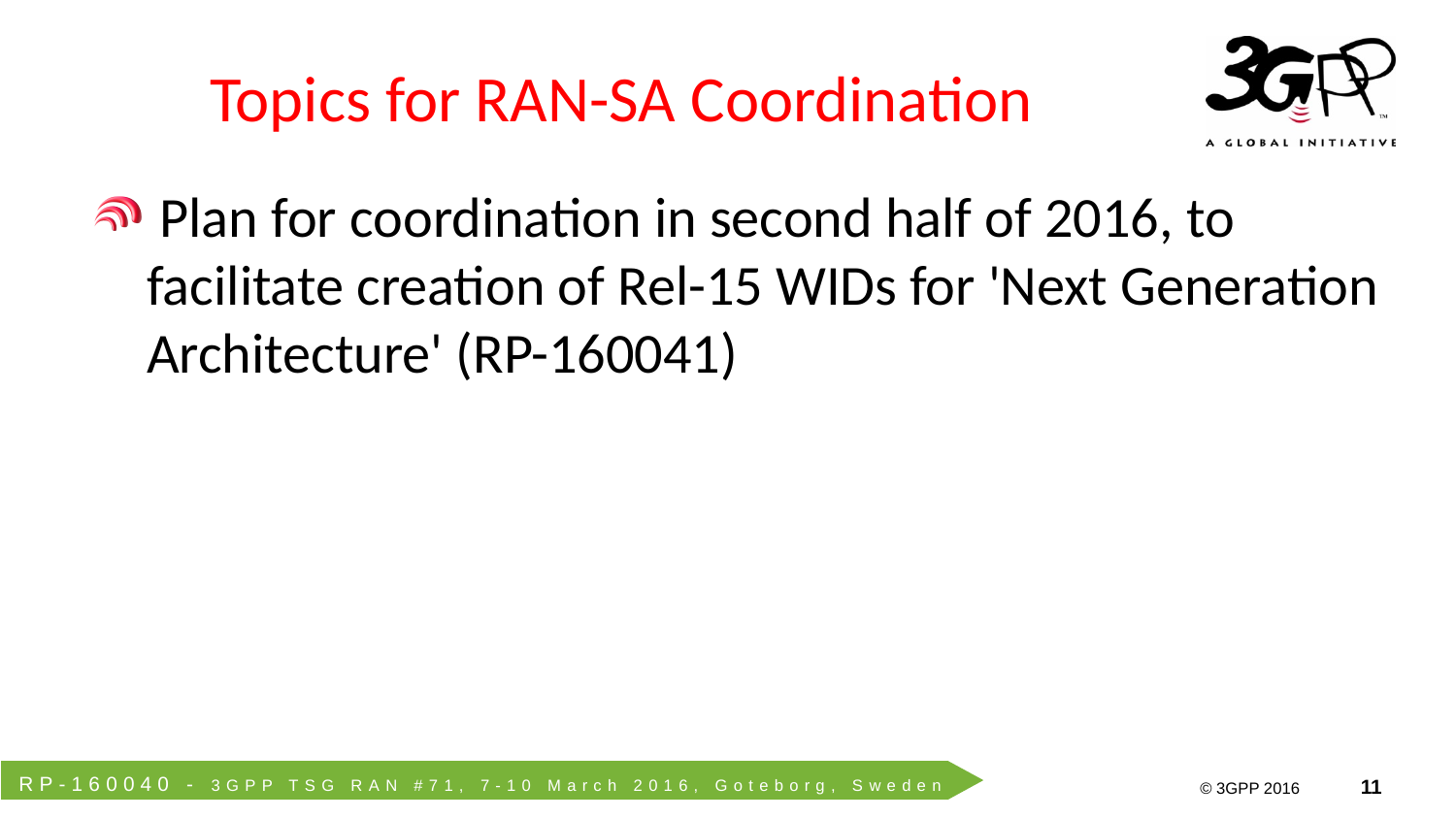

# Topics for RAN-SA Coordination
 Plan for coordination in second half of 2016, to facilitate creation of Rel-15 WIDs for 'Next Generation Architecture' (RP-160041)